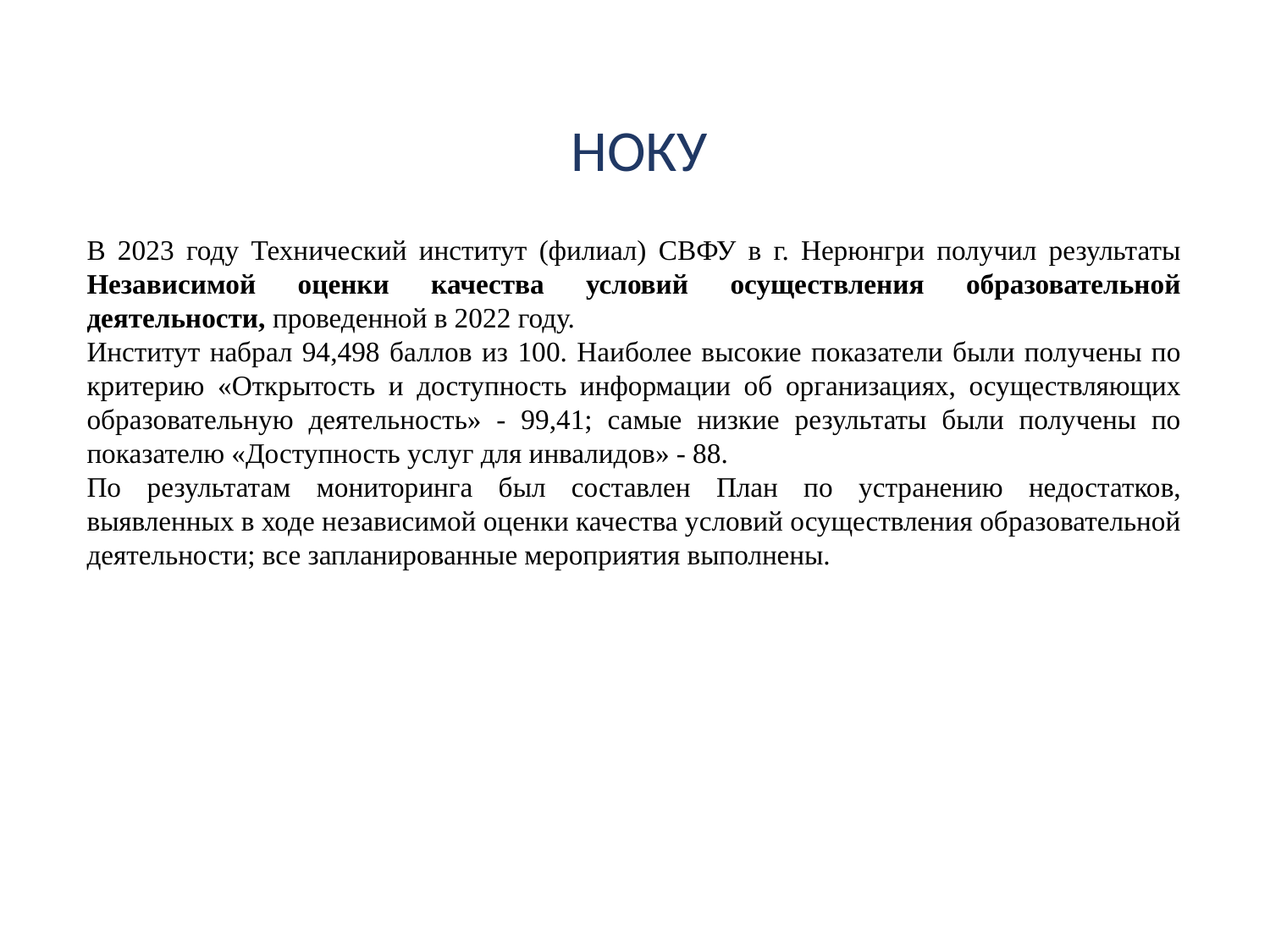

# НОКУ
В 2023 году Технический институт (филиал) СВФУ в г. Нерюнгри получил результаты Независимой оценки качества условий осуществления образовательной деятельности, проведенной в 2022 году.
Институт набрал 94,498 баллов из 100. Наиболее высокие показатели были получены по критерию «Открытость и доступность информации об организациях, осуществляющих образовательную деятельность» - 99,41; самые низкие результаты были получены по показателю «Доступность услуг для инвалидов» - 88.
По результатам мониторинга был составлен План по устранению недостатков, выявленных в ходе независимой оценки качества условий осуществления образовательной деятельности; все запланированные мероприятия выполнены.